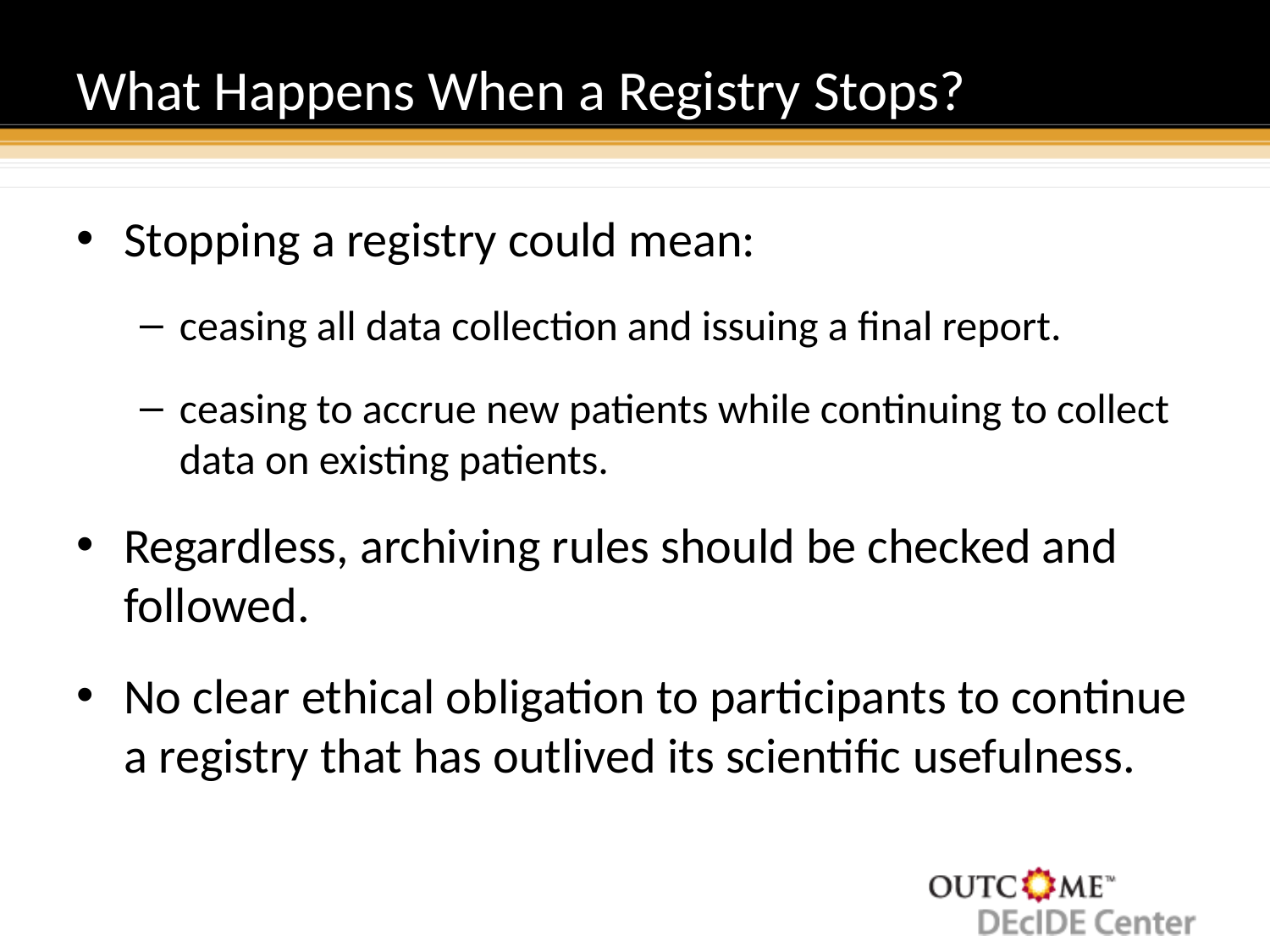

# What Happens When a Registry Stops?
Stopping a registry could mean:
ceasing all data collection and issuing a final report.
ceasing to accrue new patients while continuing to collect data on existing patients.
Regardless, archiving rules should be checked and followed.
No clear ethical obligation to participants to continue a registry that has outlived its scientific usefulness.